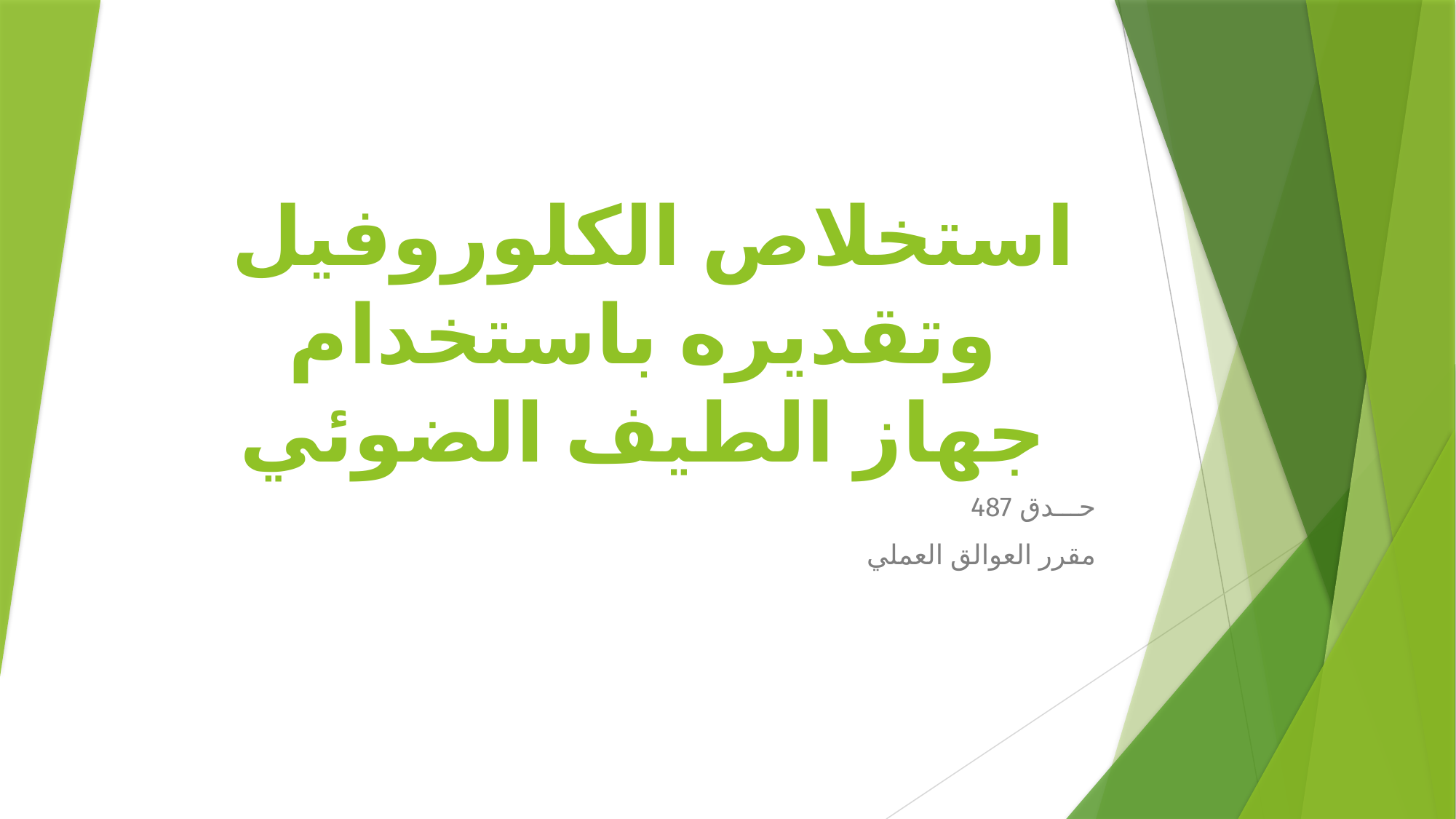

# استخلاص الكلوروفيل وتقديره باستخدام جهاز الطيف الضوئي
487 حـــدق
مقرر العوالق العملي